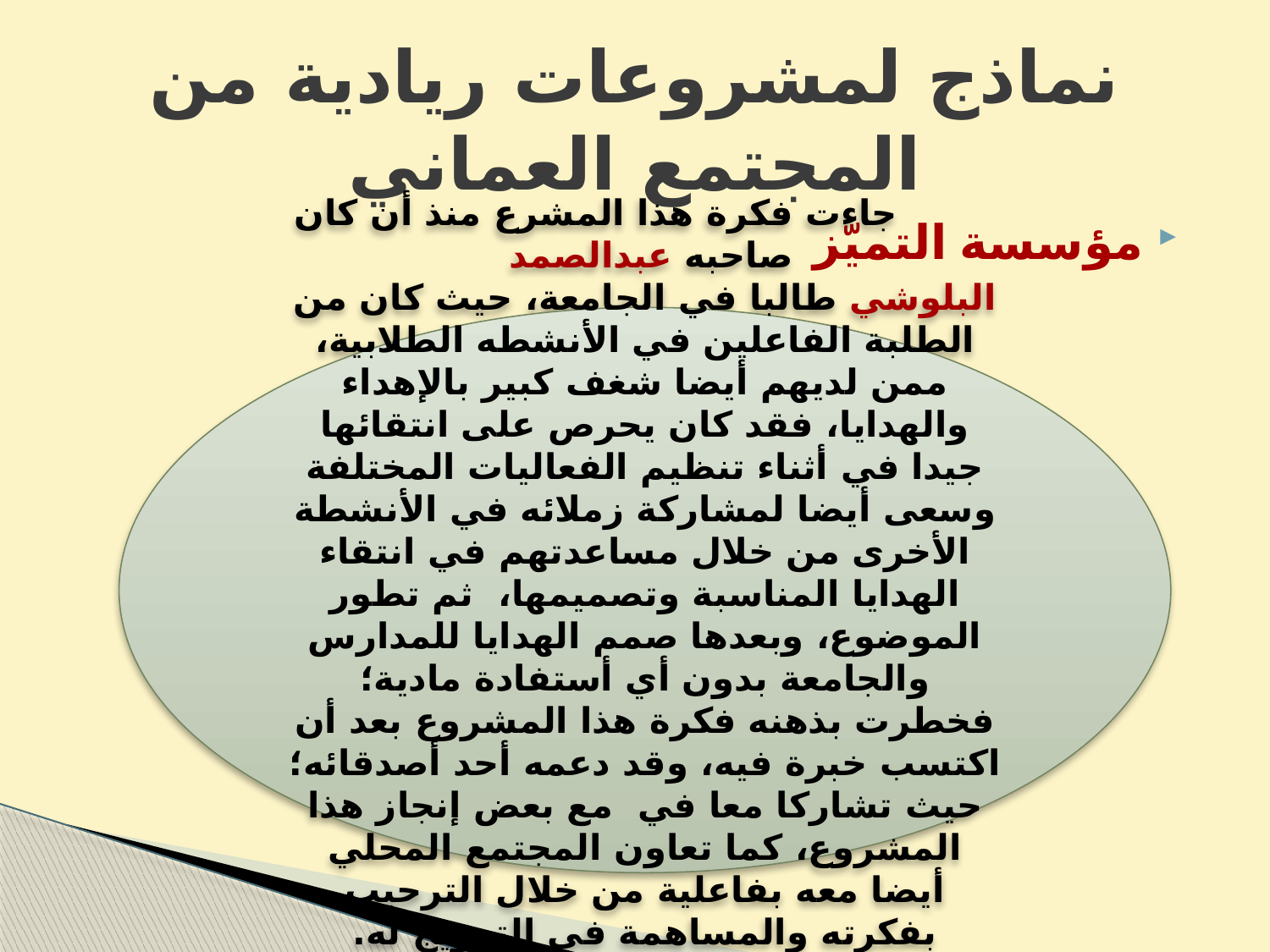

# نماذج لمشروعات ريادية من المجتمع العماني
مؤسسة التميّز

        جاءت فكرة هذا المشرع منذ أن كان صاحبه عبدالصمد
البلوشي طالبا في الجامعة، حيث كان من الطلبة الفاعلين في الأنشطه الطلابية، ممن لديهم أيضا شغف كبير بالإهداء والهدايا، فقد كان يحرص على انتقائها جيدا في أثناء تنظيم الفعاليات المختلفة وسعى أيضا لمشاركة زملائه في الأنشطة الأخرى من خلال مساعدتهم في انتقاء الهدايا المناسبة وتصميمها،  ثم تطور الموضوع، وبعدها صمم الهدايا للمدارس والجامعة بدون أي أستفادة مادية؛ فخطرت بذهنه فكرة هذا المشروع بعد أن اكتسب خبرة فيه، وقد دعمه أحد أصدقائه؛ حيث تشاركا معا في  مع بعض إنجاز هذا المشروع، كما تعاون المجتمع المحلي أيضا معه بفاعلية من خلال الترحيب بفكرته والمساهمة في الترويج له.